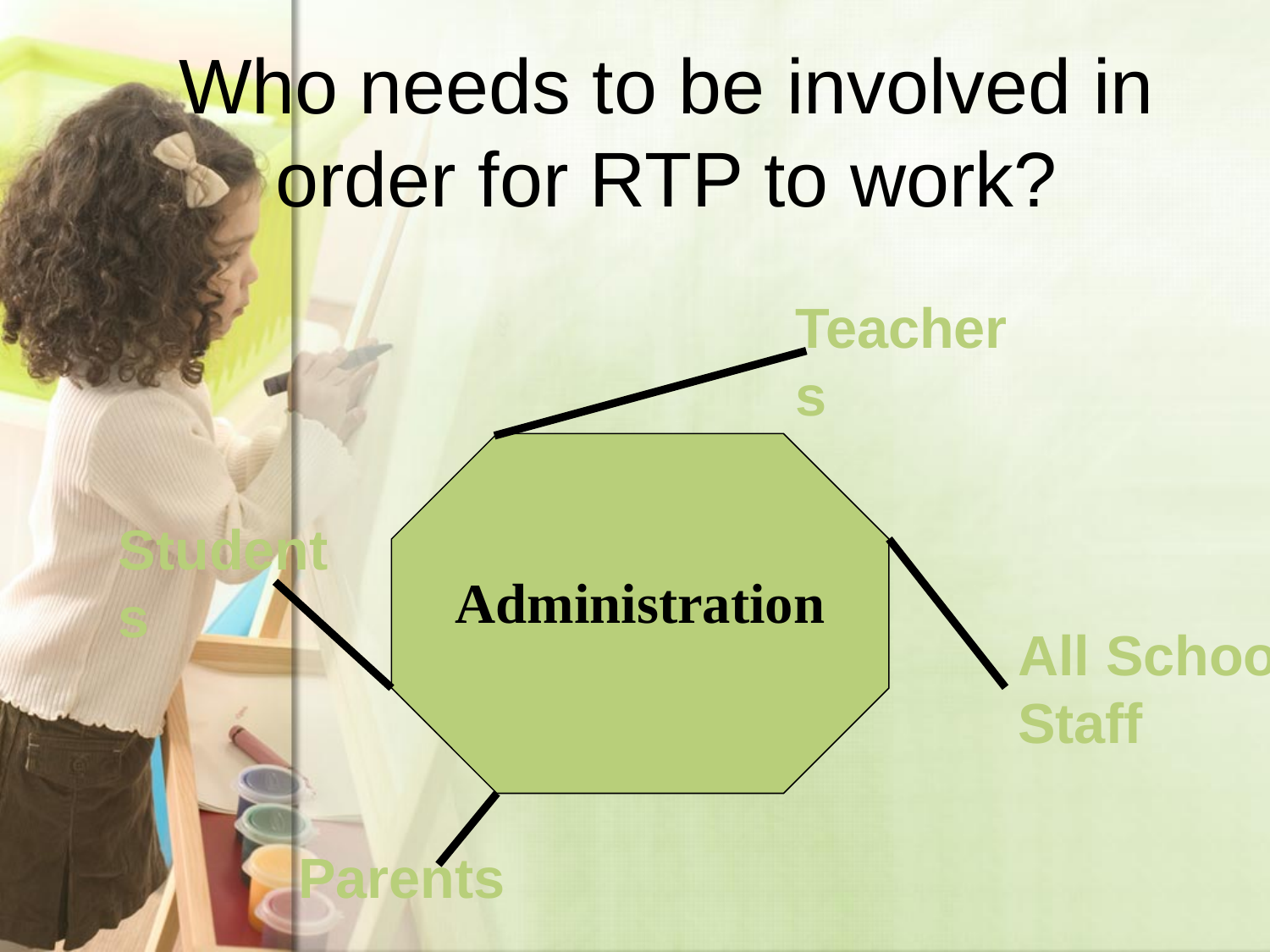

# Who needs to be involved in order for RTP to work?
Teachers

Students
Administration
All School Staff
Parents